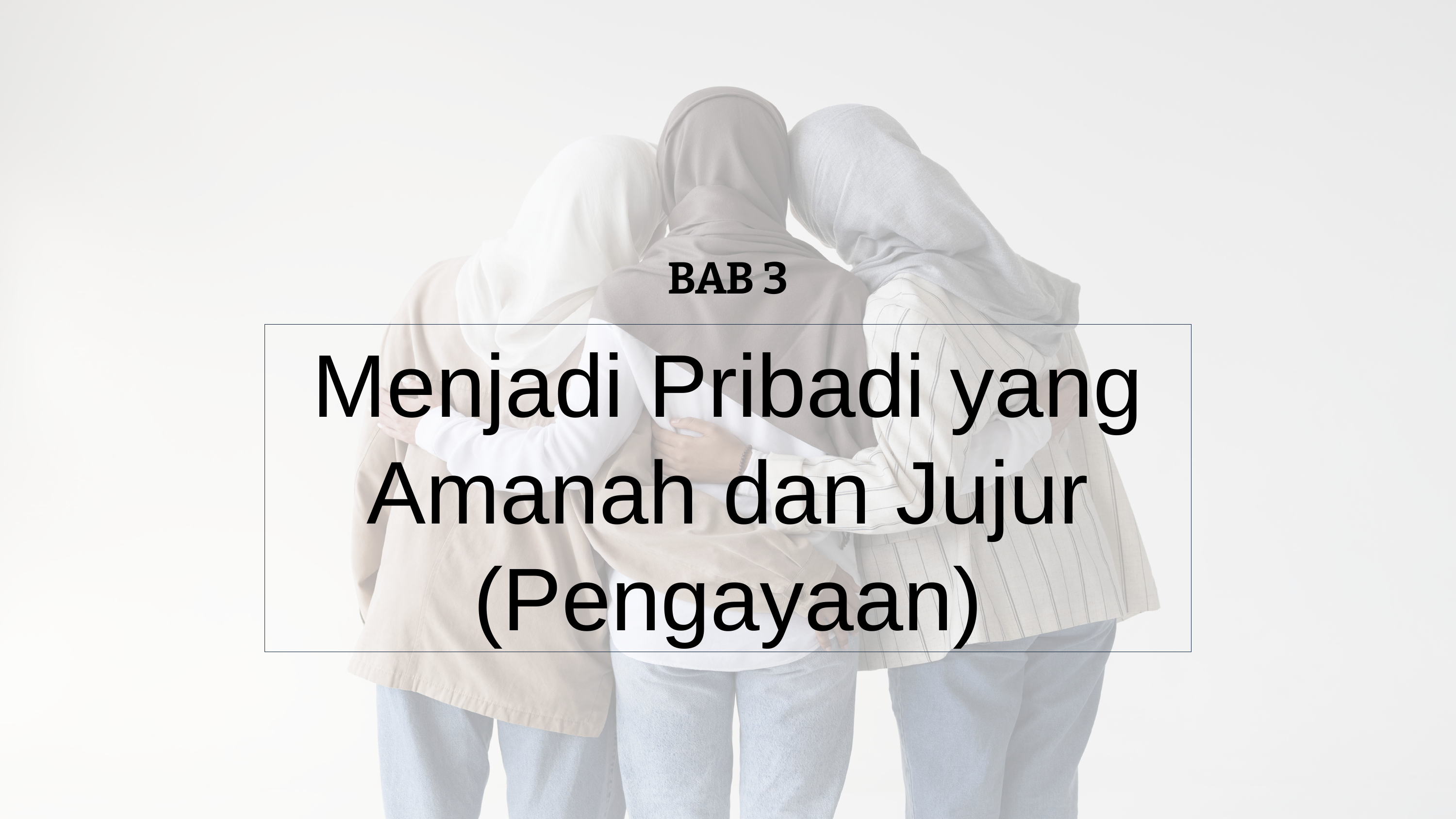

BAB 3
Menjadi Pribadi yang Amanah dan Jujur (Pengayaan)